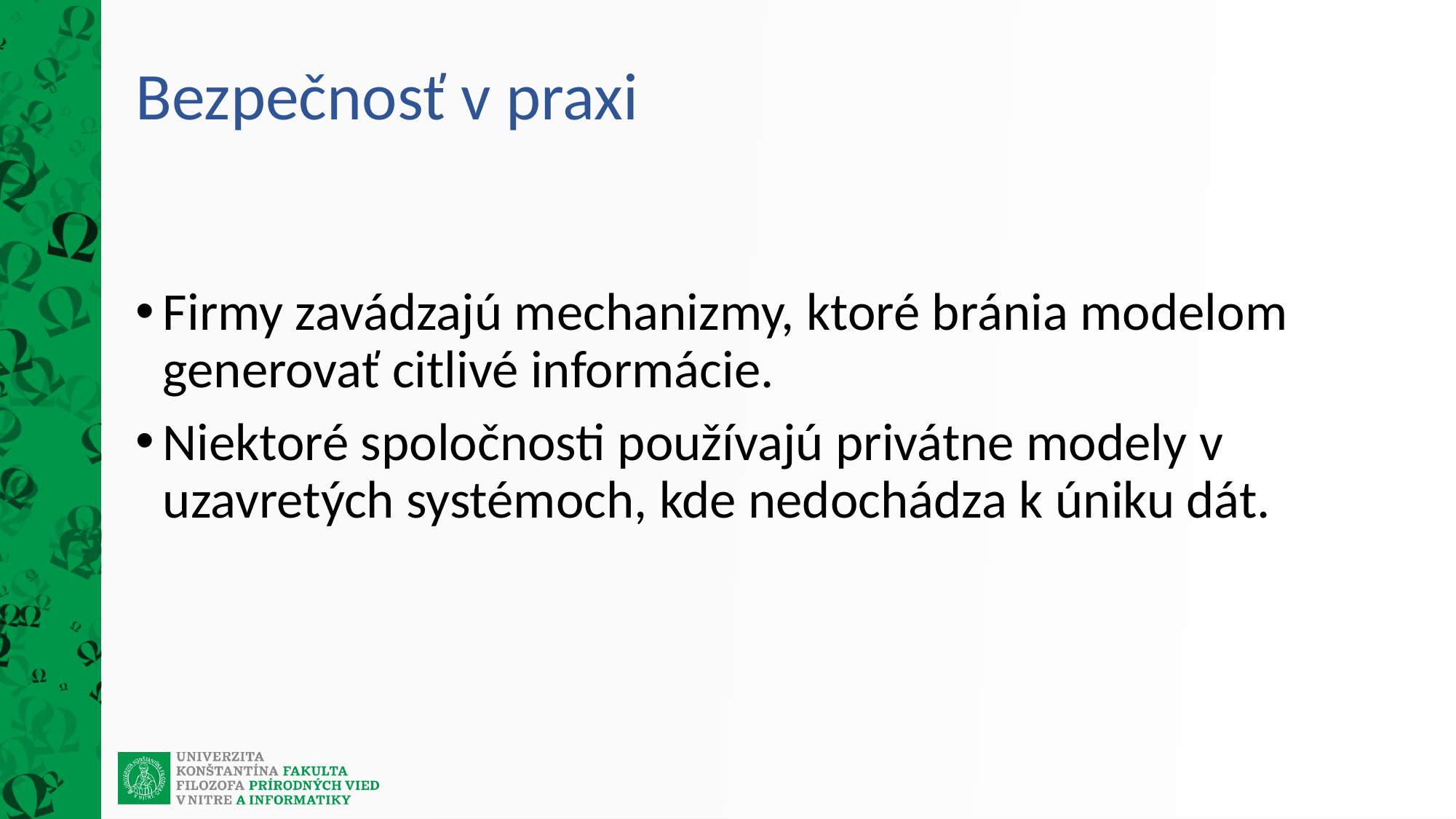

# Bezpečnosť v praxi

Firmy zavádzajú mechanizmy, ktoré bránia modelom generovať citlivé informácie.
Niektoré spoločnosti používajú privátne modely v uzavretých systémoch, kde nedochádza k úniku dát.